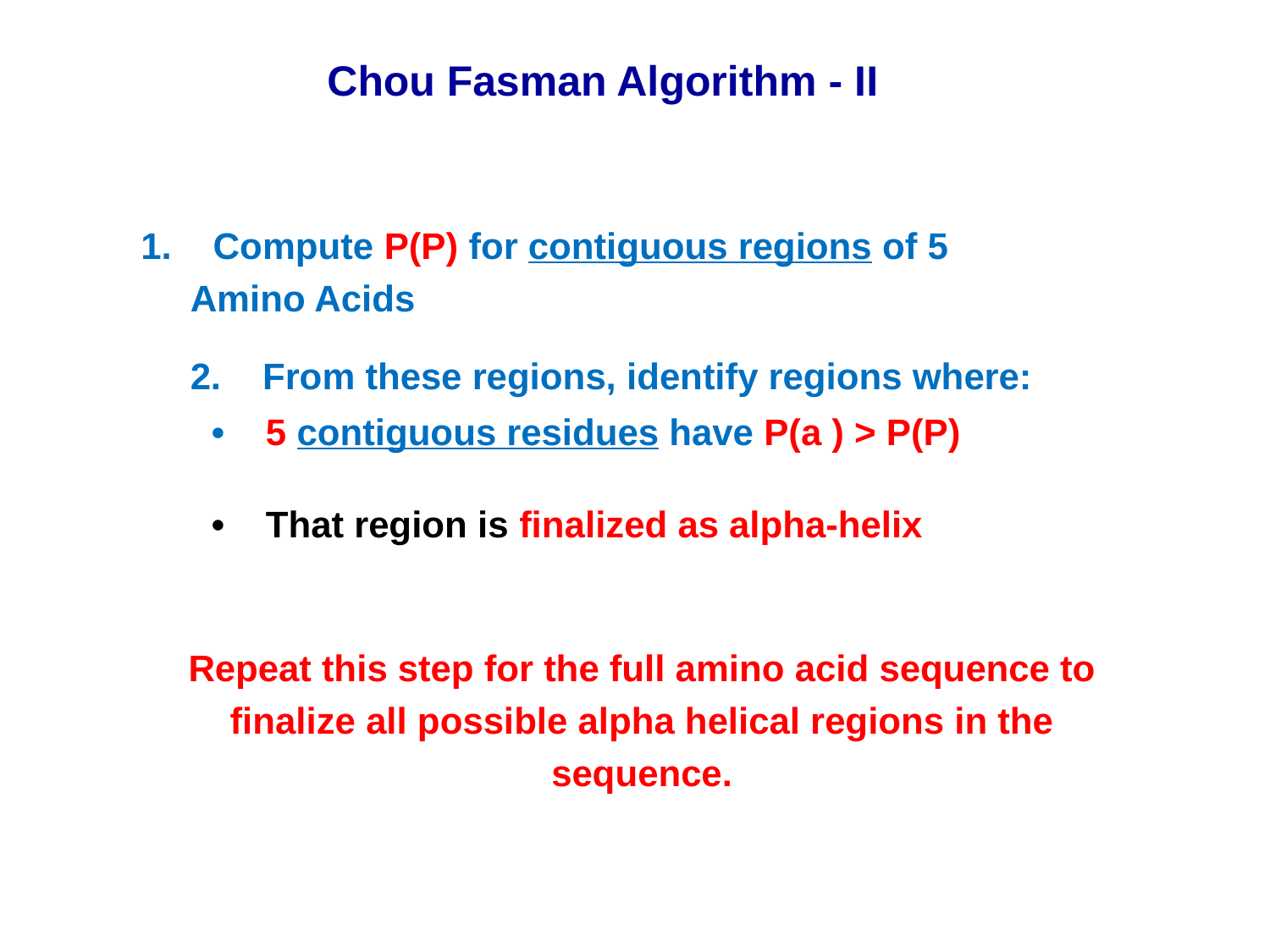

Chou Fasman Algorithm - II
1.    Compute P(P) for contiguous regions of 5 Amino Acids
2.    From these regions, identify regions where:
•    5 contiguous residues have P(a ) > P(P)
•    That region is finalized as alpha-helix
Repeat this step for the full amino acid sequence to finalize all possible alpha helical regions in the
sequence.